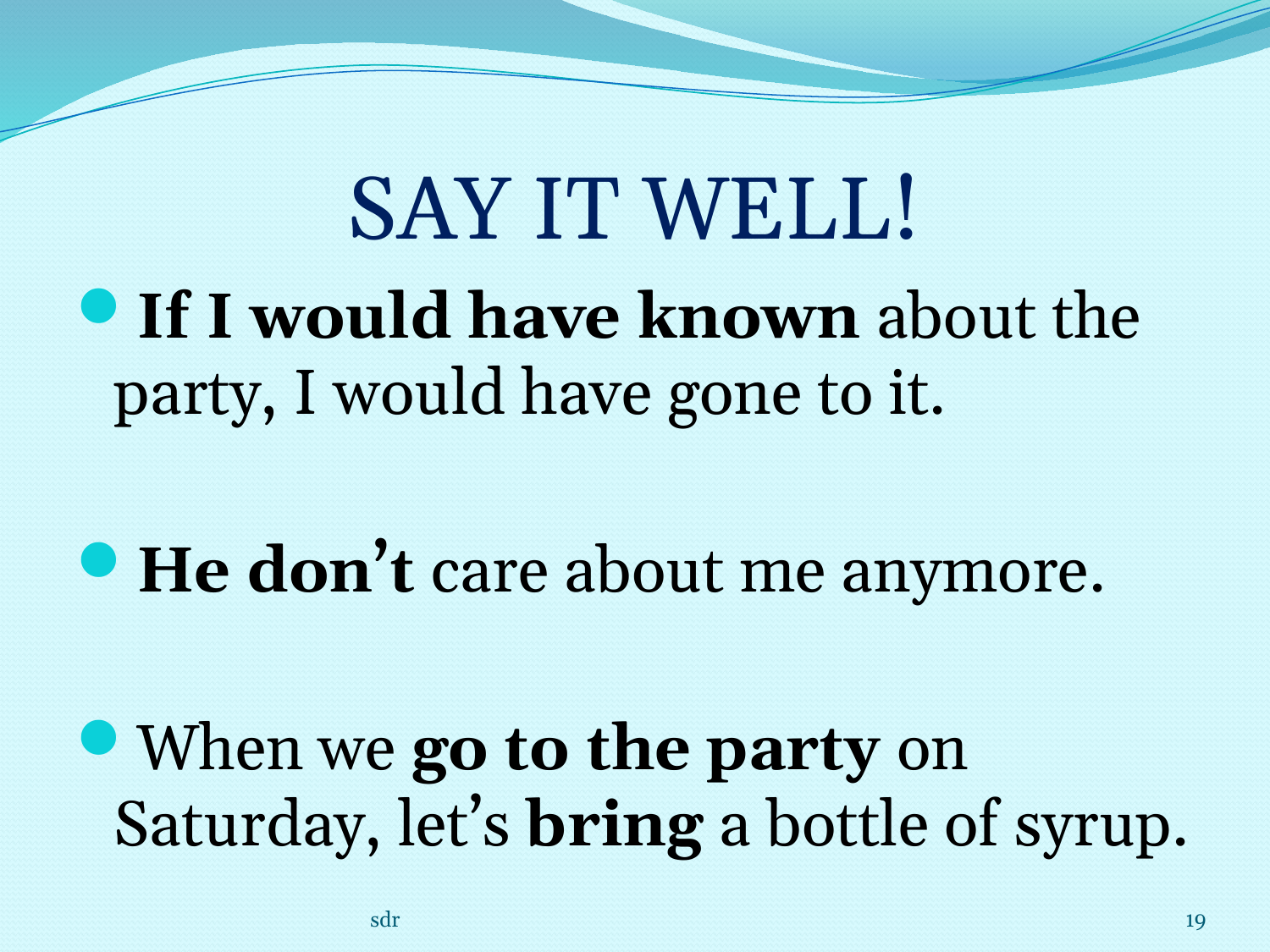

# SAY IT WELL!
If I would have known about the party, I would have gone to it.

He don’t care about me anymore.

When we go to the party on Saturday, let’s bring a bottle of syrup.

sdr
19